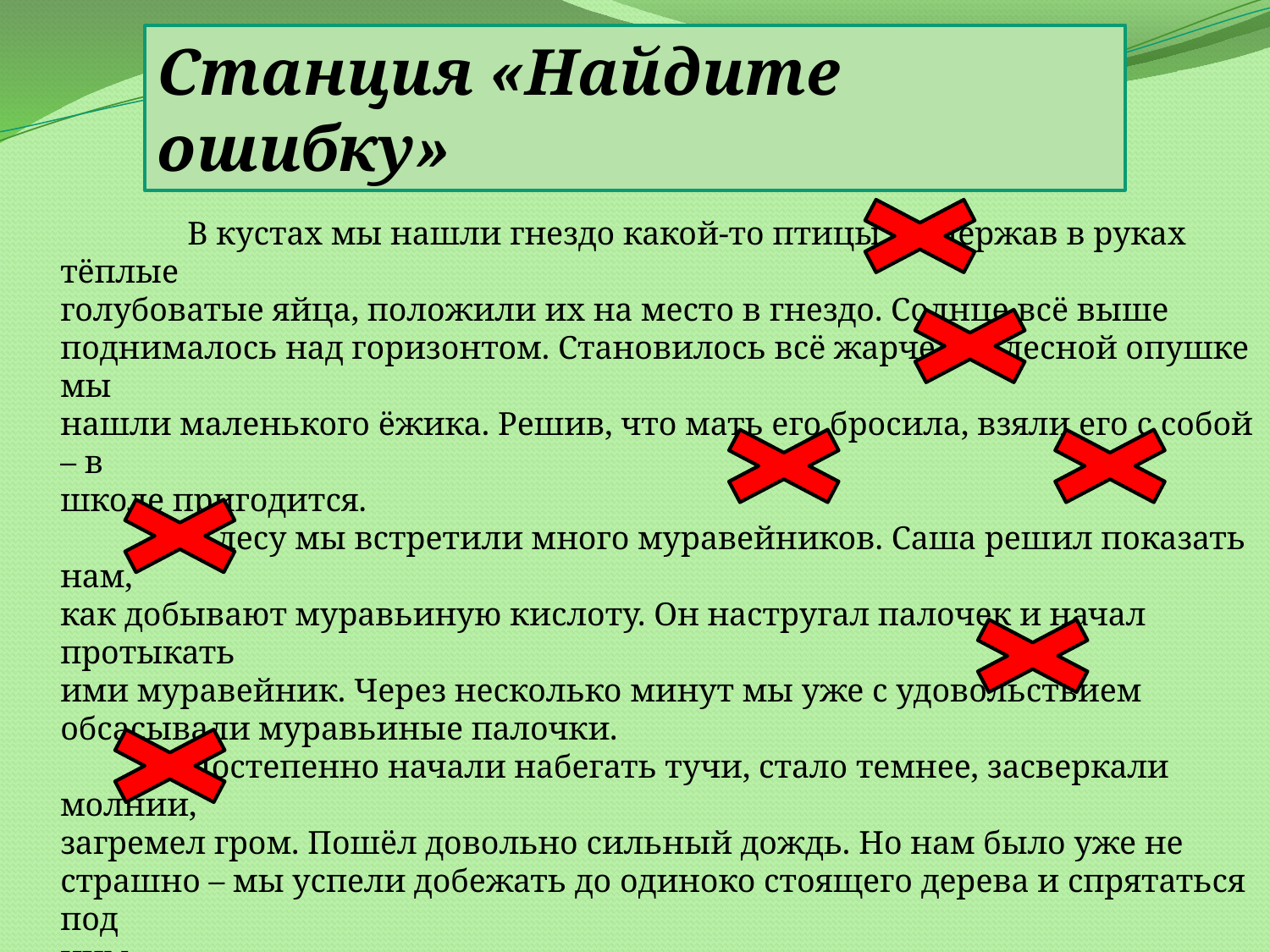

Станция «Найдите ошибку»

	В кустах мы нашли гнездо какой-то птицы. Подержав в руках тёплые
голубоватые яйца, положили их на место в гнездо. Солнце всё выше
поднималось над горизонтом. Становилось всё жарче. На лесной опушке мы
нашли маленького ёжика. Решив, что мать его бросила, взяли его с собой – в
школе пригодится.
	В лесу мы встретили много муравейников. Саша решил показать нам,
как добывают муравьиную кислоту. Он настругал палочек и начал протыкать
ими муравейник. Через несколько минут мы уже с удовольствием
обсасывали муравьиные палочки.
	Постепенно начали набегать тучи, стало темнее, засверкали молнии,
загремел гром. Пошёл довольно сильный дождь. Но нам было уже не
страшно – мы успели добежать до одиноко стоящего дерева и спрятаться под
ним.
	Оживлённые мы шли к станции, перепрыгивая лужи, с охапками
полевых цветов. А через час поезд уже подъезжал к городу».